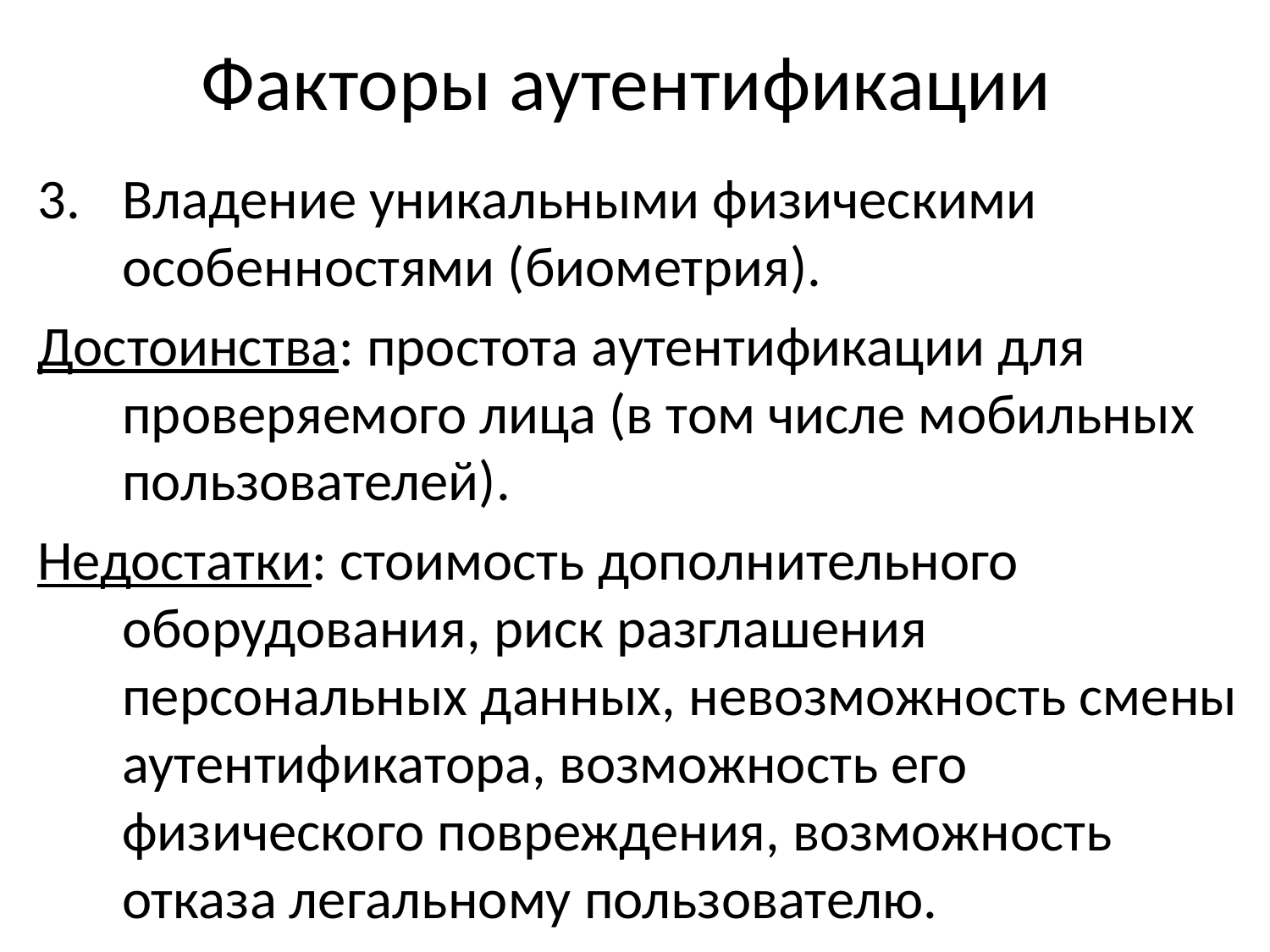

# Факторы аутентификации
Владение уникальными физическими особенностями (биометрия).
Достоинства: простота аутентификации для проверяемого лица (в том числе мобильных пользователей).
Недостатки: стоимость дополнительного оборудования, риск разглашения персональных данных, невозможность смены аутентификатора, возможность его физического повреждения, возможность отказа легальному пользователю.